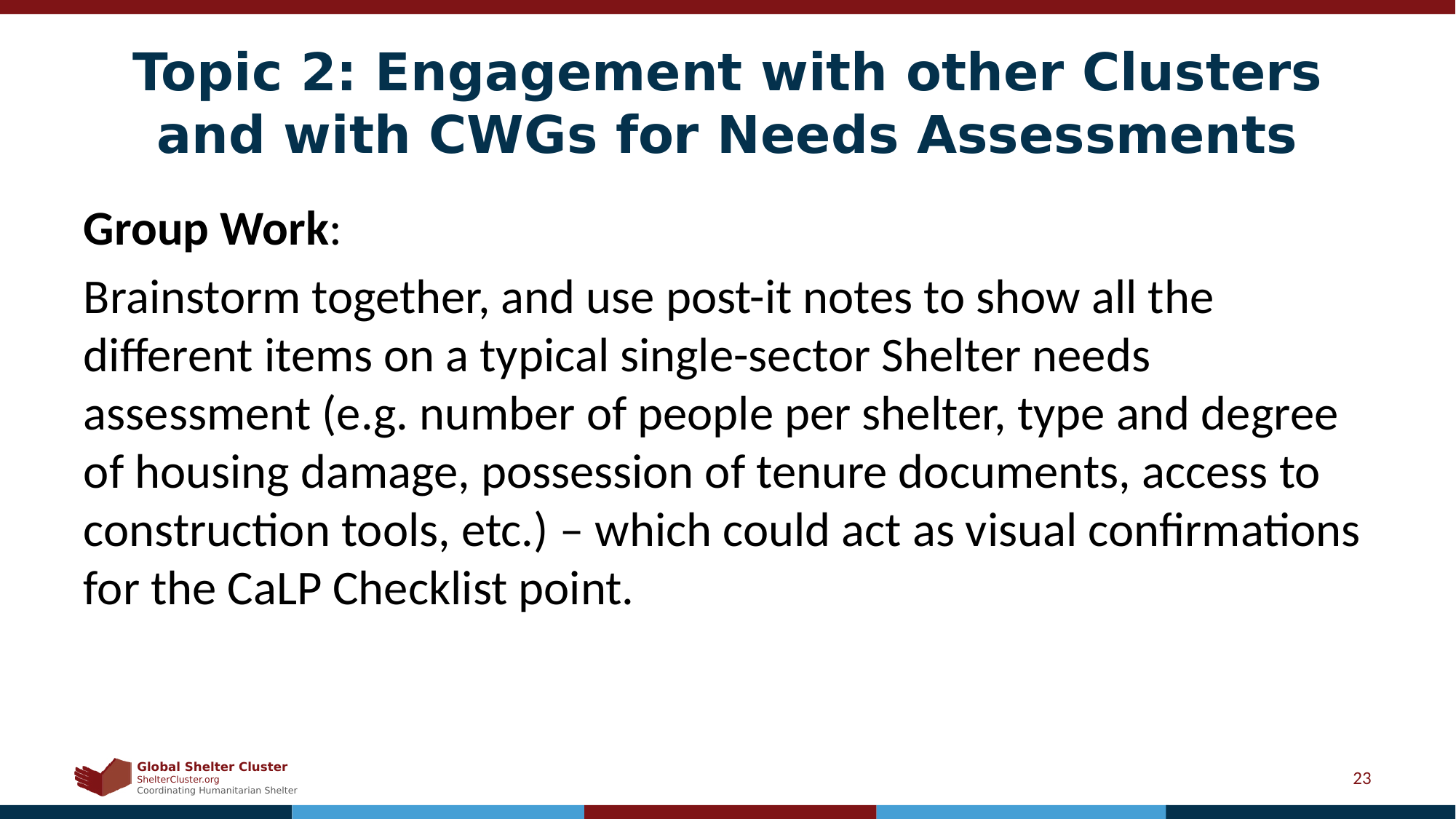

# Topic 2: Engagement with other Clusters and with CWGs for Needs Assessments
Group Work:
Brainstorm together, and use post-it notes to show all the different items on a typical single-sector Shelter needs assessment (e.g. number of people per shelter, type and degree of housing damage, possession of tenure documents, access to construction tools, etc.) – which could act as visual confirmations for the CaLP Checklist point.
23